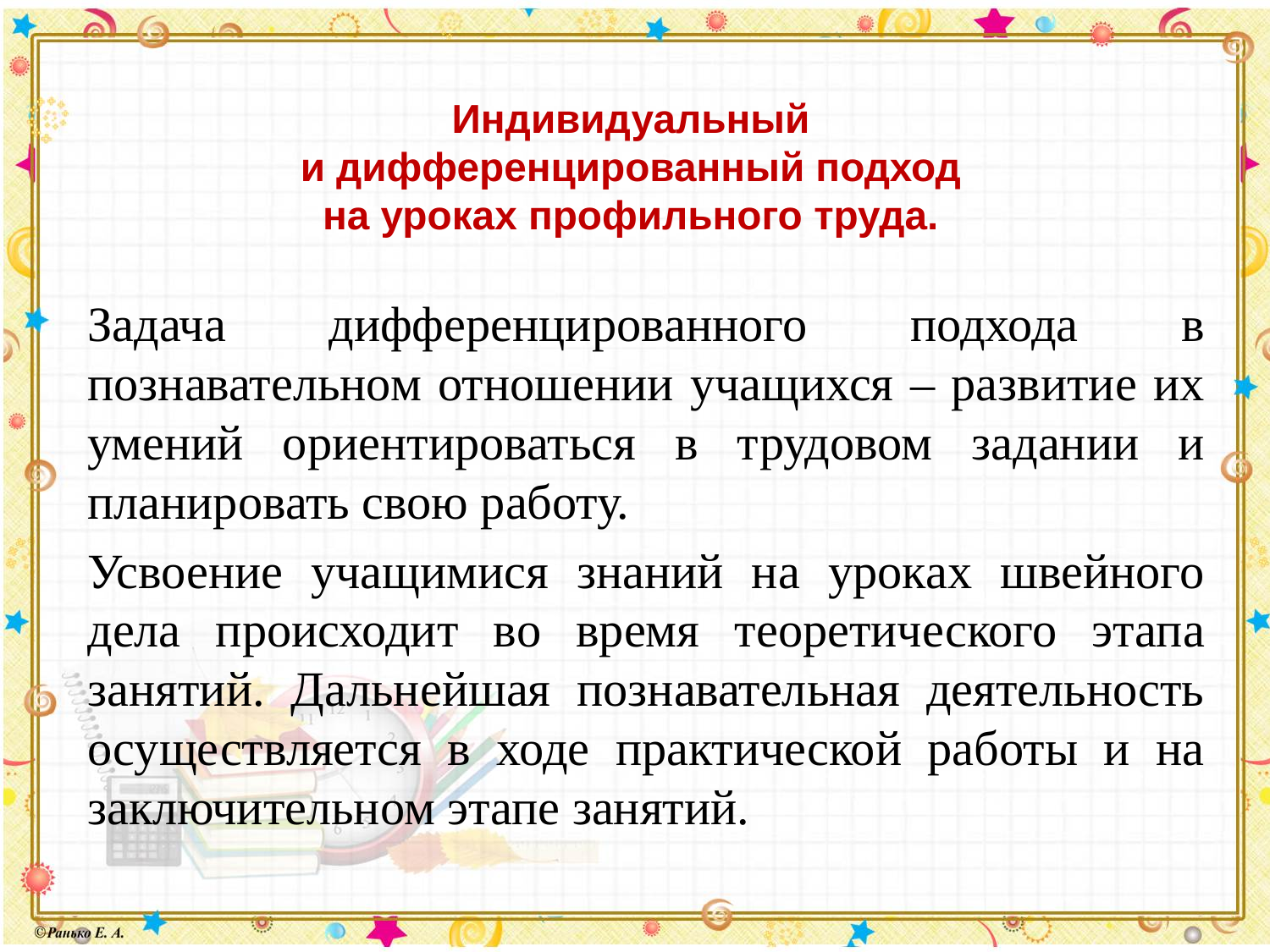

# Индивидуальный и дифференцированный подход на уроках профильного труда.
Задача дифференцированного подхода в познавательном отношении учащихся – развитие их умений ориентироваться в трудовом задании и планировать свою работу.
Усвоение учащимися знаний на уроках швейного дела происходит во время теоретического этапа занятий. Дальнейшая познавательная деятельность осуществляется в ходе практической работы и на заключительном этапе занятий.